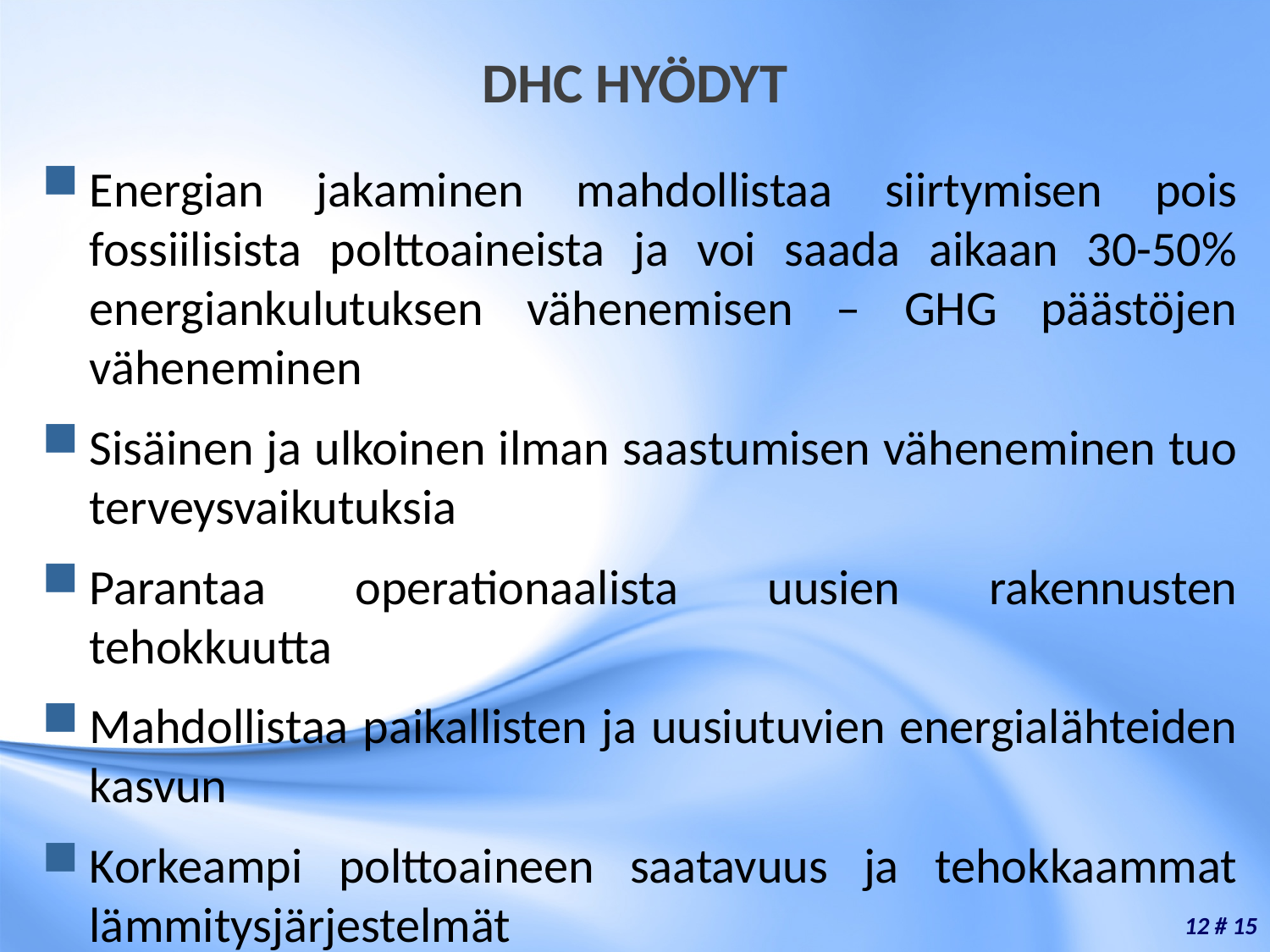

# DHC HYÖDYT
Energian jakaminen mahdollistaa siirtymisen pois fossiilisista polttoaineista ja voi saada aikaan 30-50% energiankulutuksen vähenemisen – GHG päästöjen väheneminen
Sisäinen ja ulkoinen ilman saastumisen väheneminen tuo terveysvaikutuksia
Parantaa operationaalista uusien rakennusten tehokkuutta
Mahdollistaa paikallisten ja uusiutuvien energialähteiden kasvun
Korkeampi polttoaineen saatavuus ja tehokkaammat lämmitysjärjestelmät
12 # 15